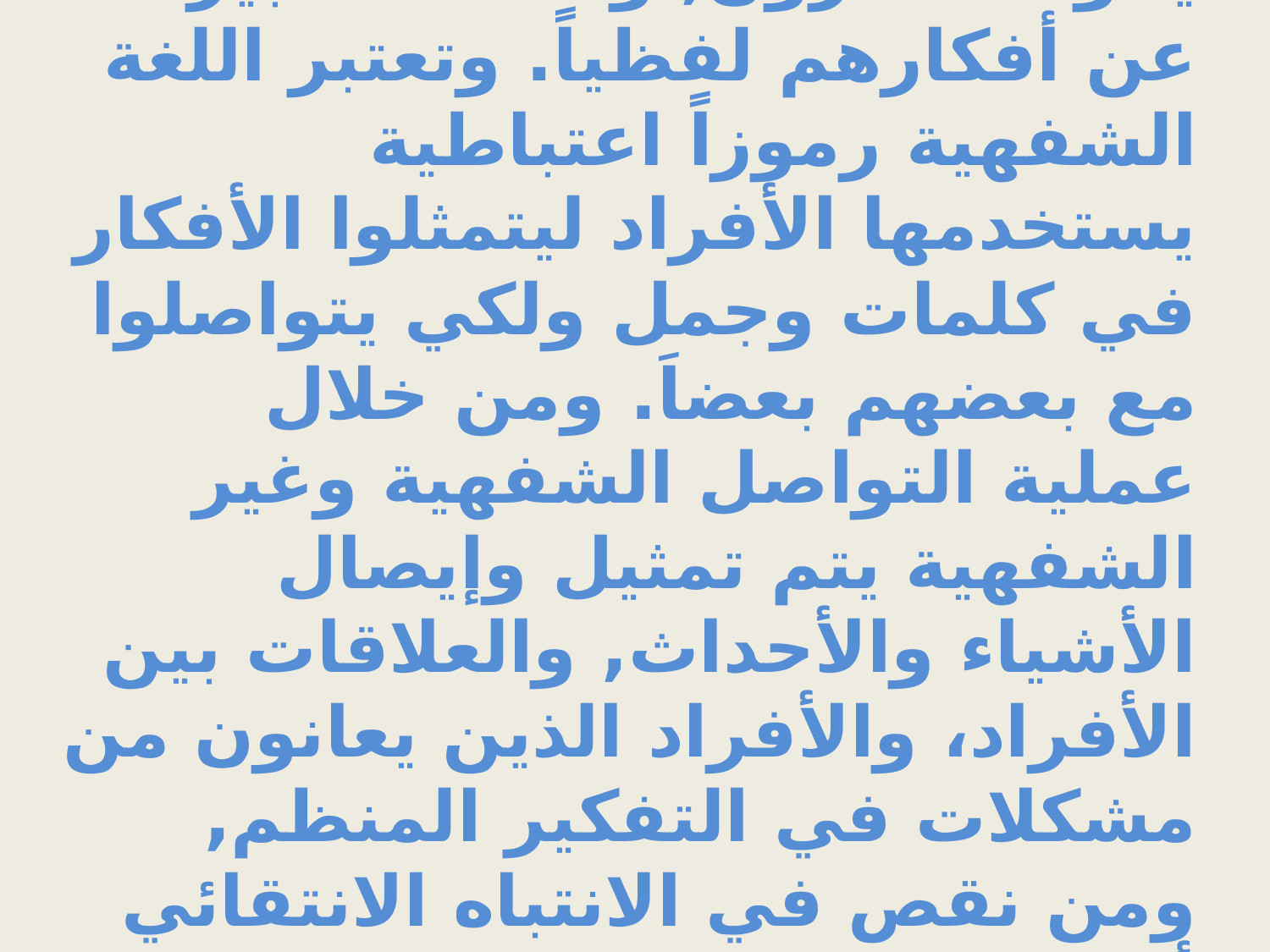

# وتعتبر مهارات التواصل أحد أهم المهارات التي يجب أن يتقنها الأطفال, وذلك من أجل فهم ما يقوله الآخرون, وكذلك للتعبير عن أفكارهم لفظياً. وتعتبر اللغة الشفهية رموزاً اعتباطية يستخدمها الأفراد ليتمثلوا الأفكار في كلمات وجمل ولكي يتواصلوا مع بعضهم بعضاَ. ومن خلال عملية التواصل الشفهية وغير الشفهية يتم تمثيل وإيصال الأشياء والأحداث, والعلاقات بين الأفراد، والأفراد الذين يعانون من مشكلات في التفكير المنظم, ومن نقص في الانتباه الانتقائي أو الذين يعانون من صعوبة في التذكر أو التمييز, قد يتأخرون في اكتساب القدرة على فهم اللغة أو التعبير عن أفكارهم لفظياً.